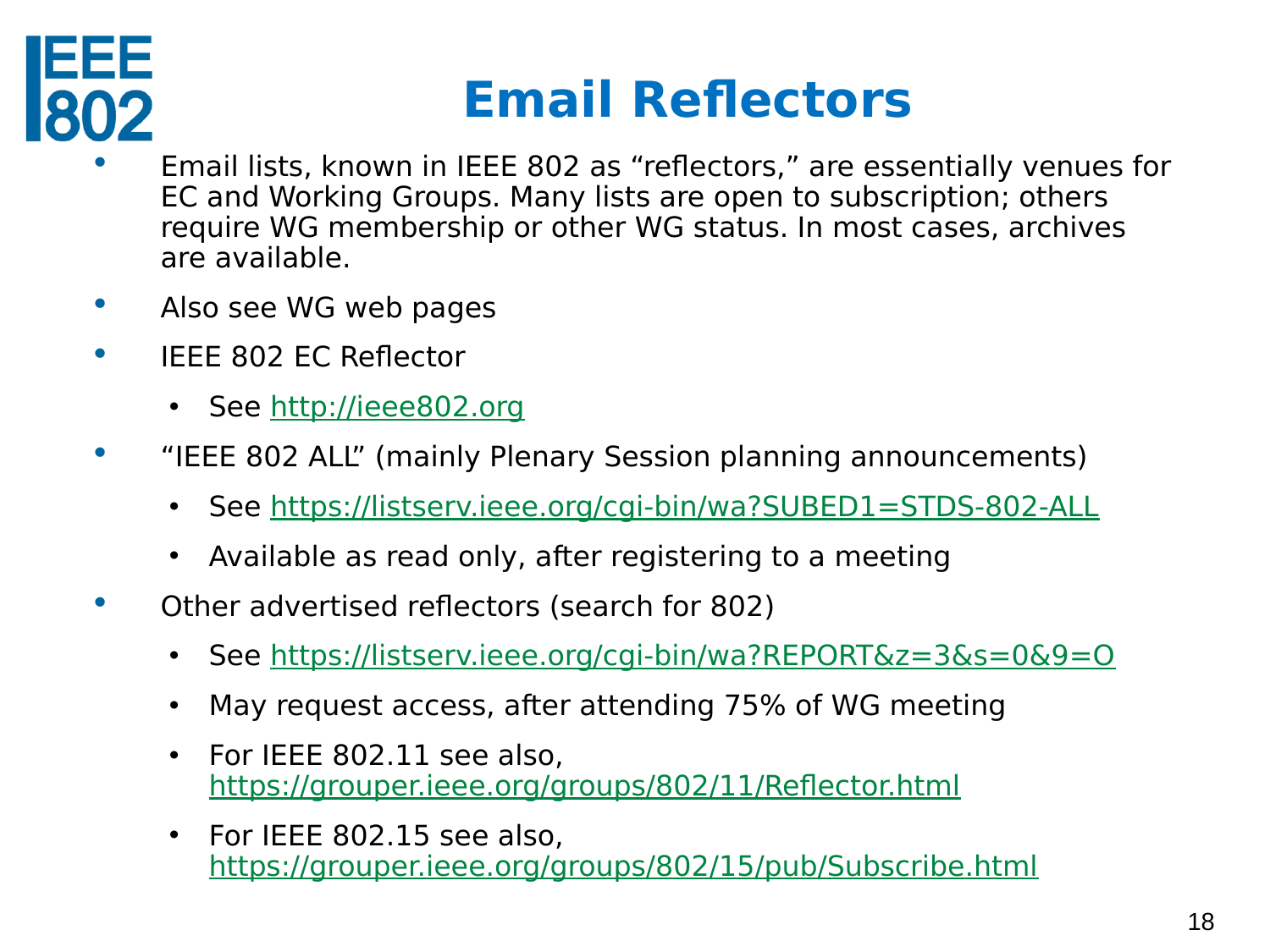

# Email Reflectors
Email lists, known in IEEE 802 as “reflectors,” are essentially venues for EC and Working Groups. Many lists are open to subscription; others require WG membership or other WG status. In most cases, archives are available.
Also see WG web pages
IEEE 802 EC Reflector
See http://ieee802.org
“IEEE 802 ALL” (mainly Plenary Session planning announcements)
See https://listserv.ieee.org/cgi-bin/wa?SUBED1=STDS-802-ALL
Available as read only, after registering to a meeting
Other advertised reflectors (search for 802)
See https://listserv.ieee.org/cgi-bin/wa?REPORT&z=3&s=0&9=O
May request access, after attending 75% of WG meeting
For IEEE 802.11 see also, https://grouper.ieee.org/groups/802/11/Reflector.html
For IEEE 802.15 see also, https://grouper.ieee.org/groups/802/15/pub/Subscribe.html

18